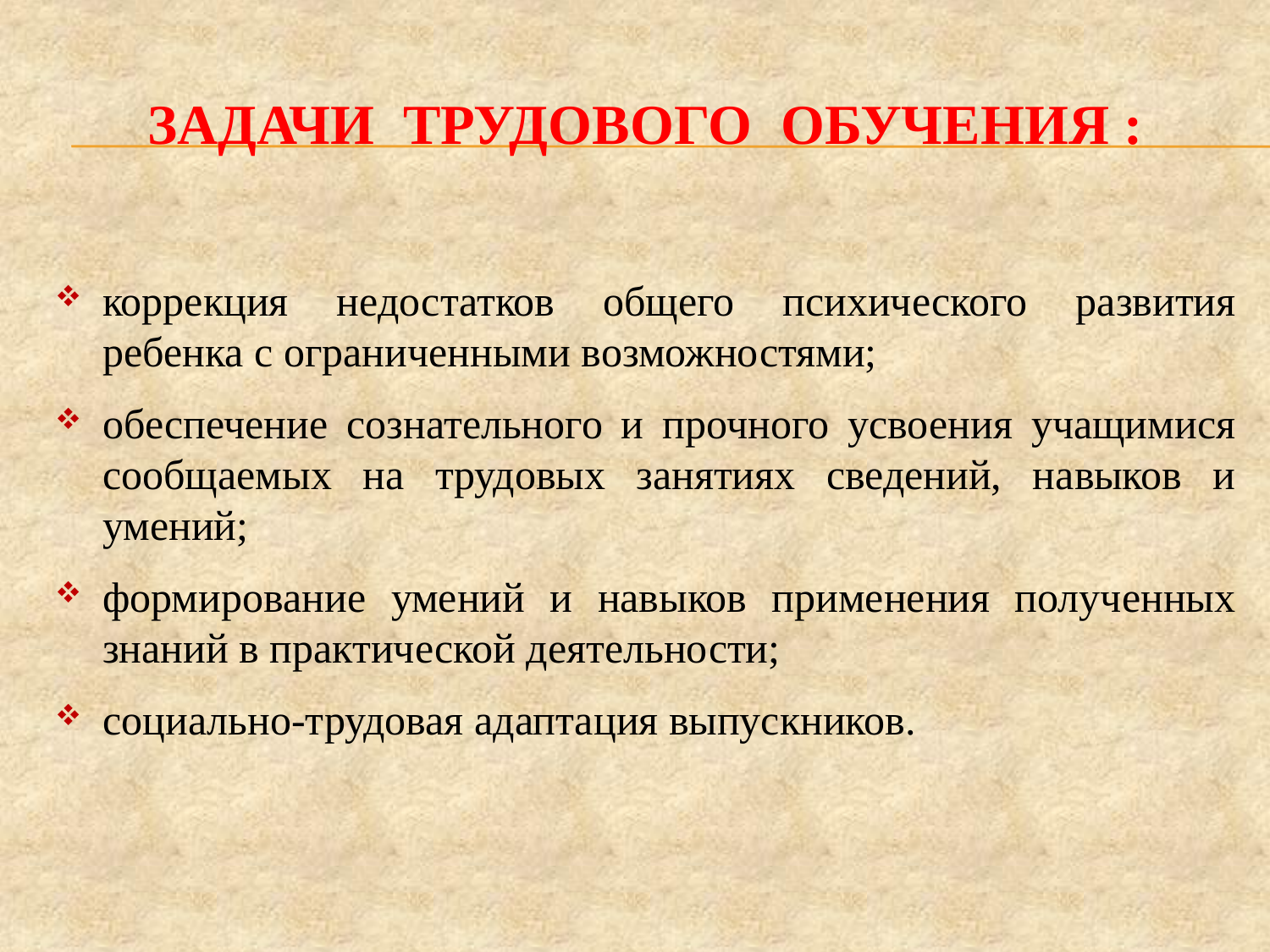

# задачи  трудового  обучения :
коррекция недостатков общего психического развития ребенка с ограниченными возможностями;
обеспечение сознательного и прочного усвоения учащимися сообщаемых на трудовых занятиях сведений, навыков и умений;
формирование умений и навыков применения полученных знаний в практической деятельности;
социально-трудовая адаптация выпускников.